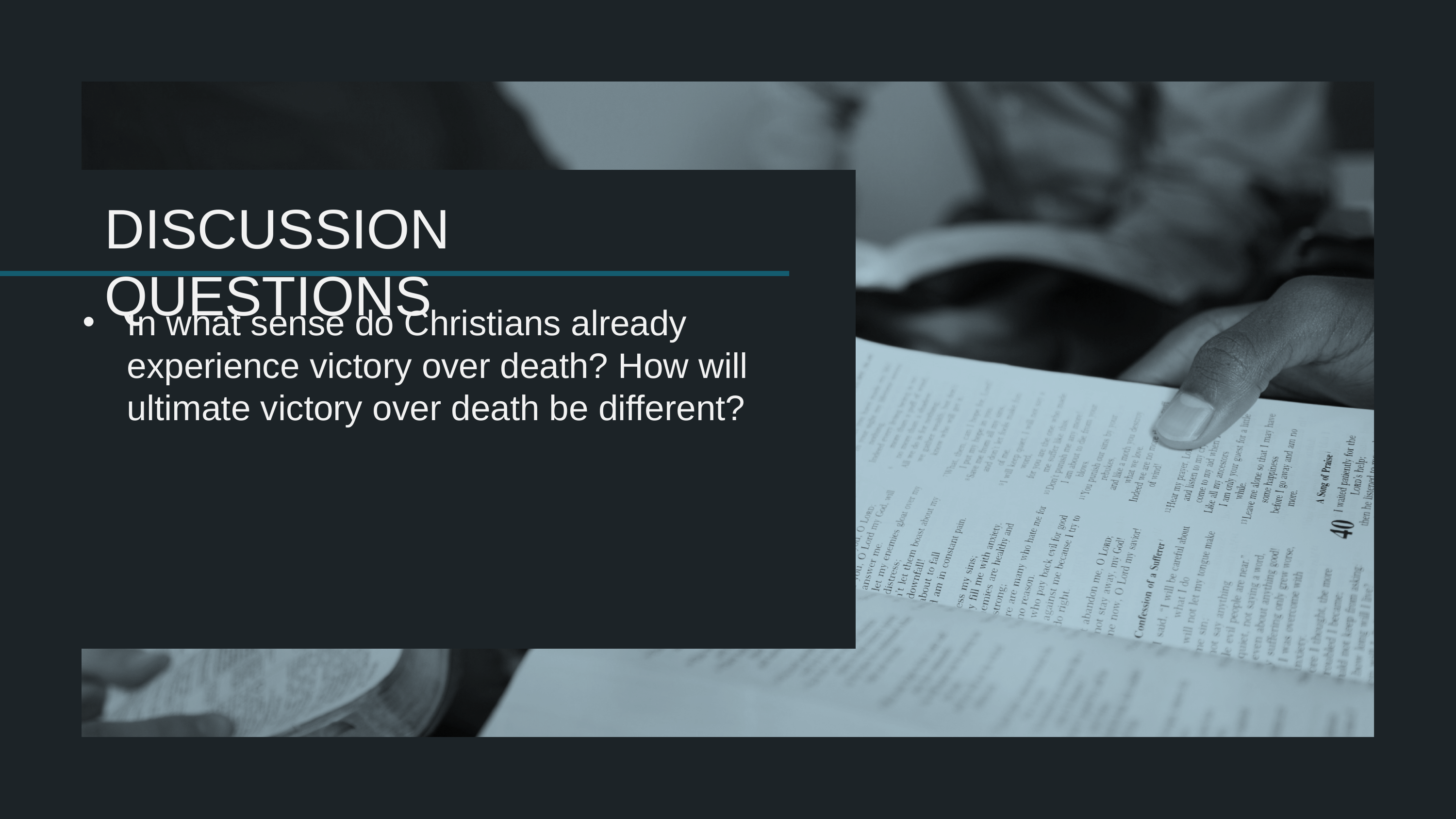

In what sense do Christians already experience victory over death? How will ultimate victory over death be different?